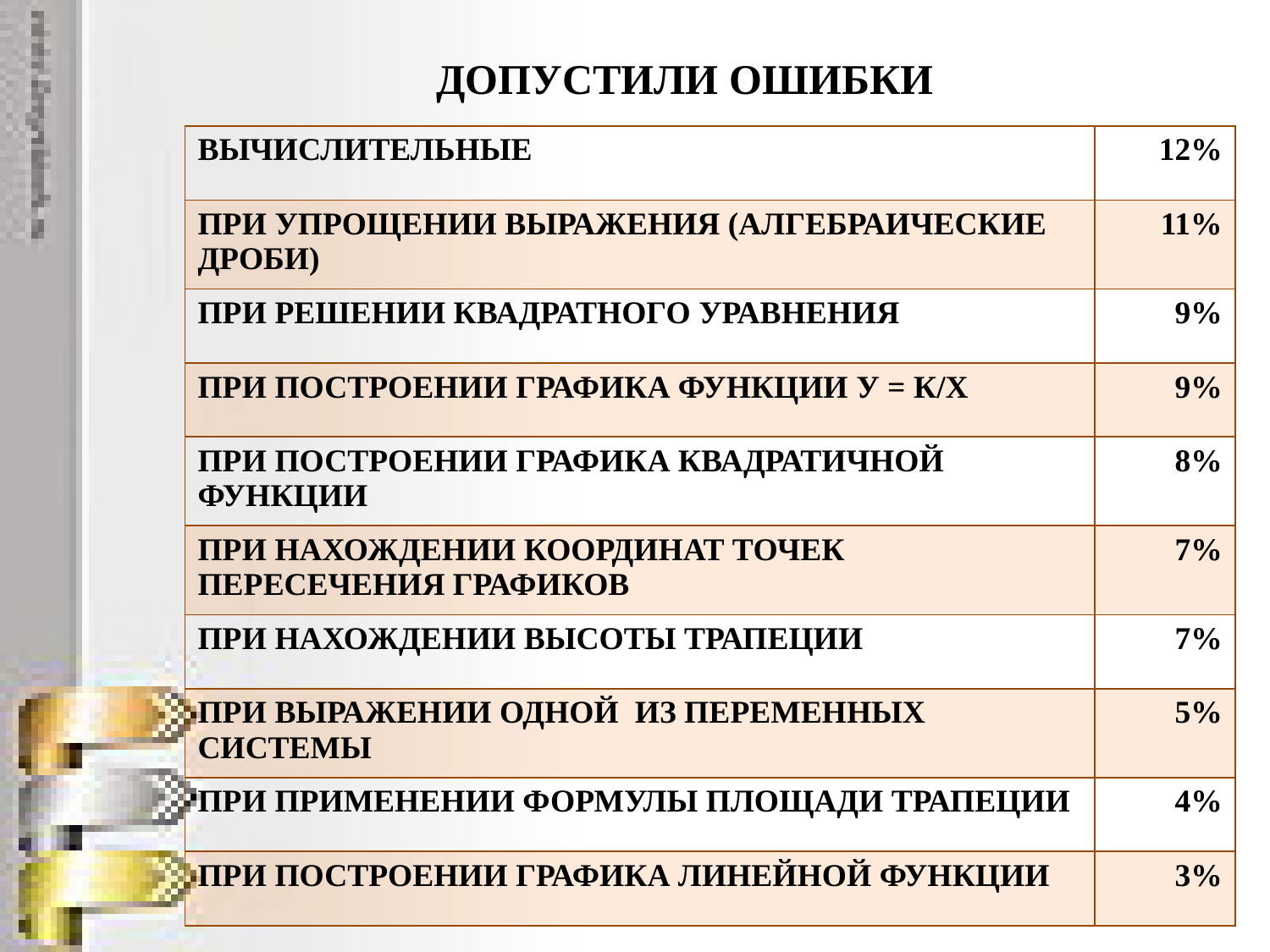

ДОПУСТИЛИ ОШИБКИ
| ВЫЧИСЛИТЕЛЬНЫЕ | 12% |
| --- | --- |
| ПРИ УПРОЩЕНИИ ВЫРАЖЕНИЯ (АЛГЕБРАИЧЕСКИЕ ДРОБИ) | 11% |
| ПРИ РЕШЕНИИ КВАДРАТНОГО УРАВНЕНИЯ | 9% |
| ПРИ ПОСТРОЕНИИ ГРАФИКА ФУНКЦИИ У = К/Х | 9% |
| ПРИ ПОСТРОЕНИИ ГРАФИКА КВАДРАТИЧНОЙ ФУНКЦИИ | 8% |
| ПРИ НАХОЖДЕНИИ КООРДИНАТ ТОЧЕК ПЕРЕСЕЧЕНИЯ ГРАФИКОВ | 7% |
| ПРИ НАХОЖДЕНИИ ВЫСОТЫ ТРАПЕЦИИ | 7% |
| ПРИ ВЫРАЖЕНИИ ОДНОЙ ИЗ ПЕРЕМЕННЫХ СИСТЕМЫ | 5% |
| ПРИ ПРИМЕНЕНИИ ФОРМУЛЫ ПЛОЩАДИ ТРАПЕЦИИ | 4% |
| ПРИ ПОСТРОЕНИИ ГРАФИКА ЛИНЕЙНОЙ ФУНКЦИИ | 3% |